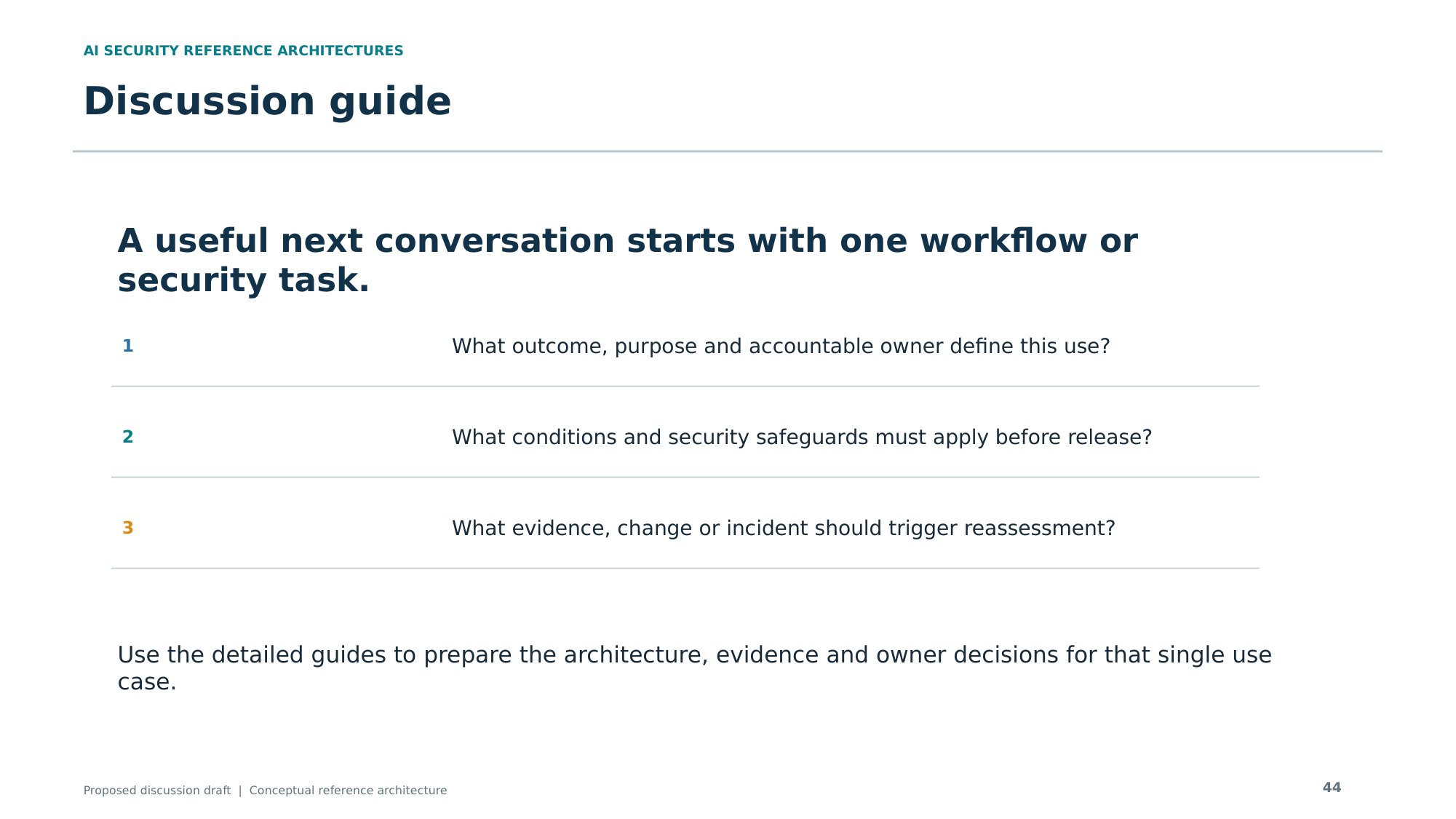

AI SECURITY REFERENCE ARCHITECTURES
Discussion guide

A useful next conversation starts with one workflow or security task.
What outcome, purpose and accountable owner define this use?
1

What conditions and security safeguards must apply before release?
2

What evidence, change or incident should trigger reassessment?
3

Use the detailed guides to prepare the architecture, evidence and owner decisions for that single use case.
44
Proposed discussion draft  |  Conceptual reference architecture